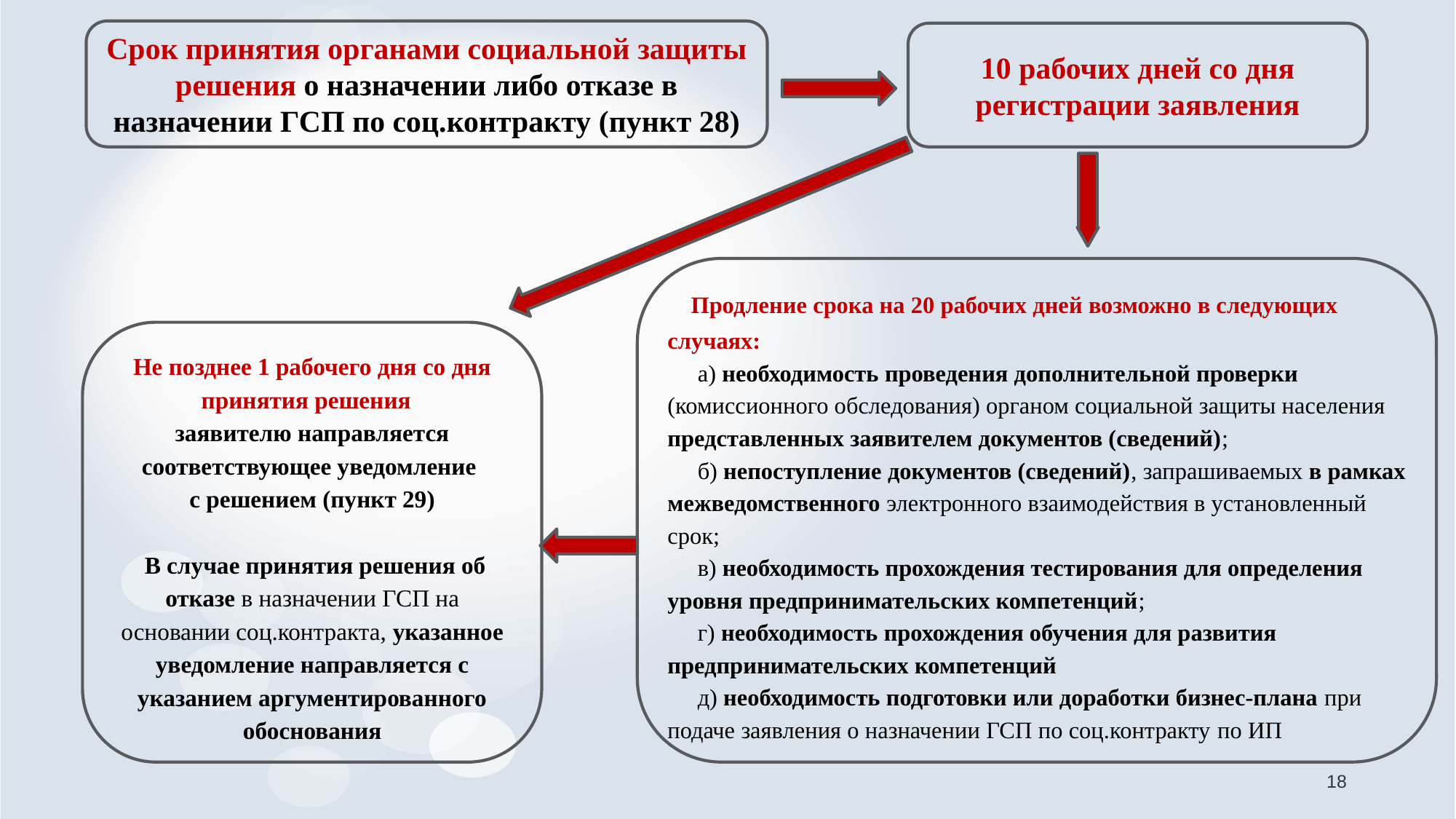

Срок принятия органами социальной защиты решения о назначении либо отказе в назначении ГСП по соц.контракту (пункт 28)
10 рабочих дней со дня регистрации заявления

  Продление срока на 20 рабочих дней возможно в следующих случаях:
     а) необходимость проведения дополнительной проверки (комиссионного обследования) органом социальной защиты населения представленных заявителем документов (сведений);
     б) непоступление документов (сведений), запрашиваемых в рамках межведомственного электронного взаимодействия в установленный срок;
     в) необходимость прохождения тестирования для определения уровня предпринимательских компетенций;
     г) необходимость прохождения обучения для развития предпринимательских компетенций
     д) необходимость подготовки или доработки бизнес-плана при подаче заявления о назначении ГСП по соц.контракту по ИП

Не позднее 1 рабочего дня со дня принятия решения
заявителю направляется соответствующее уведомление
с решением (пункт 29)

 В случае принятия решения об отказе в назначении ГСП на основании соц.контракта, указанное уведомление направляется с указанием аргументированного обоснования

18